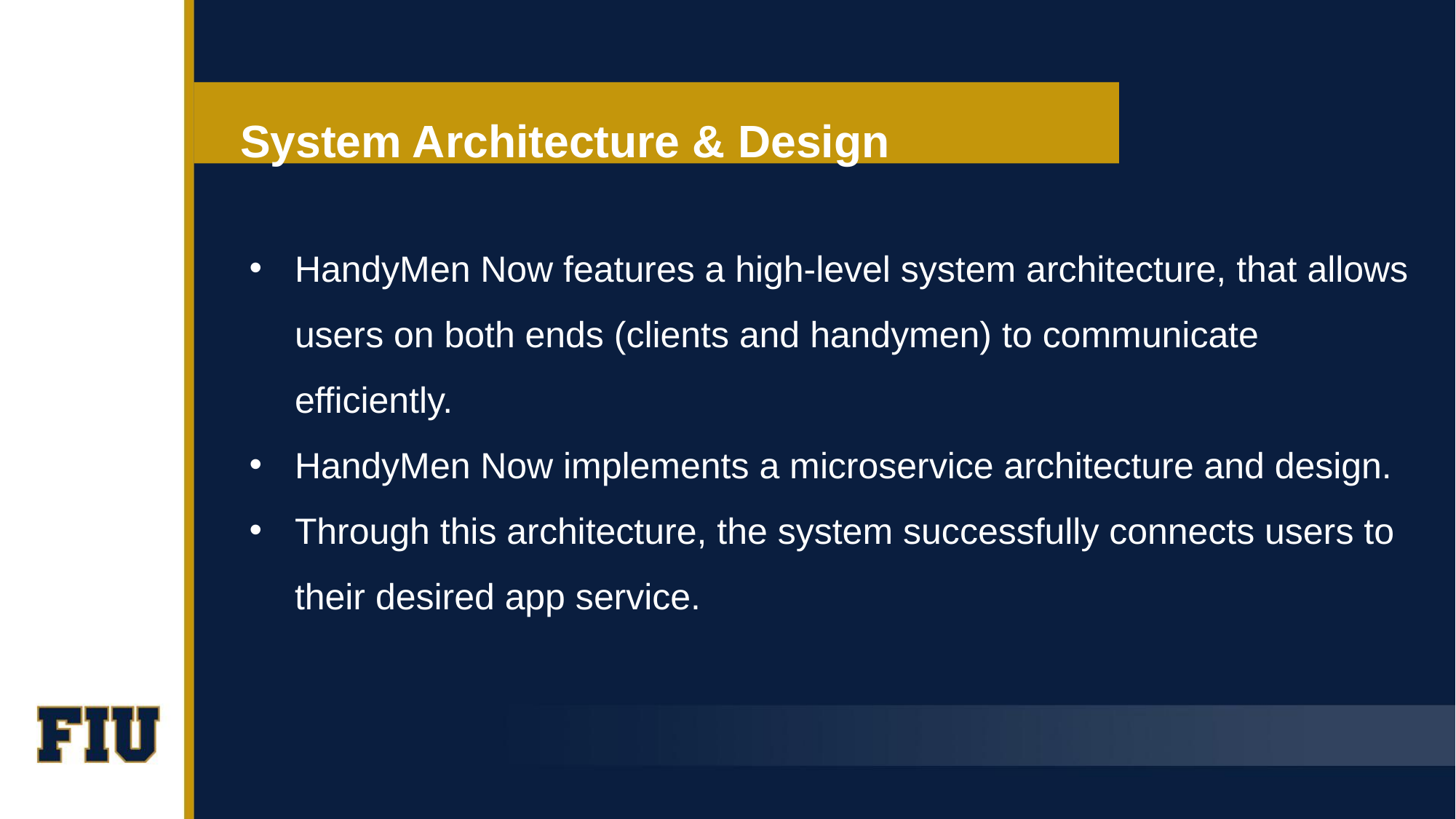

# System Architecture & Design

HandyMen Now features a high-level system architecture, that allows users on both ends (clients and handymen) to communicate efficiently.
HandyMen Now implements a microservice architecture and design.
Through this architecture, the system successfully connects users to their desired app service.